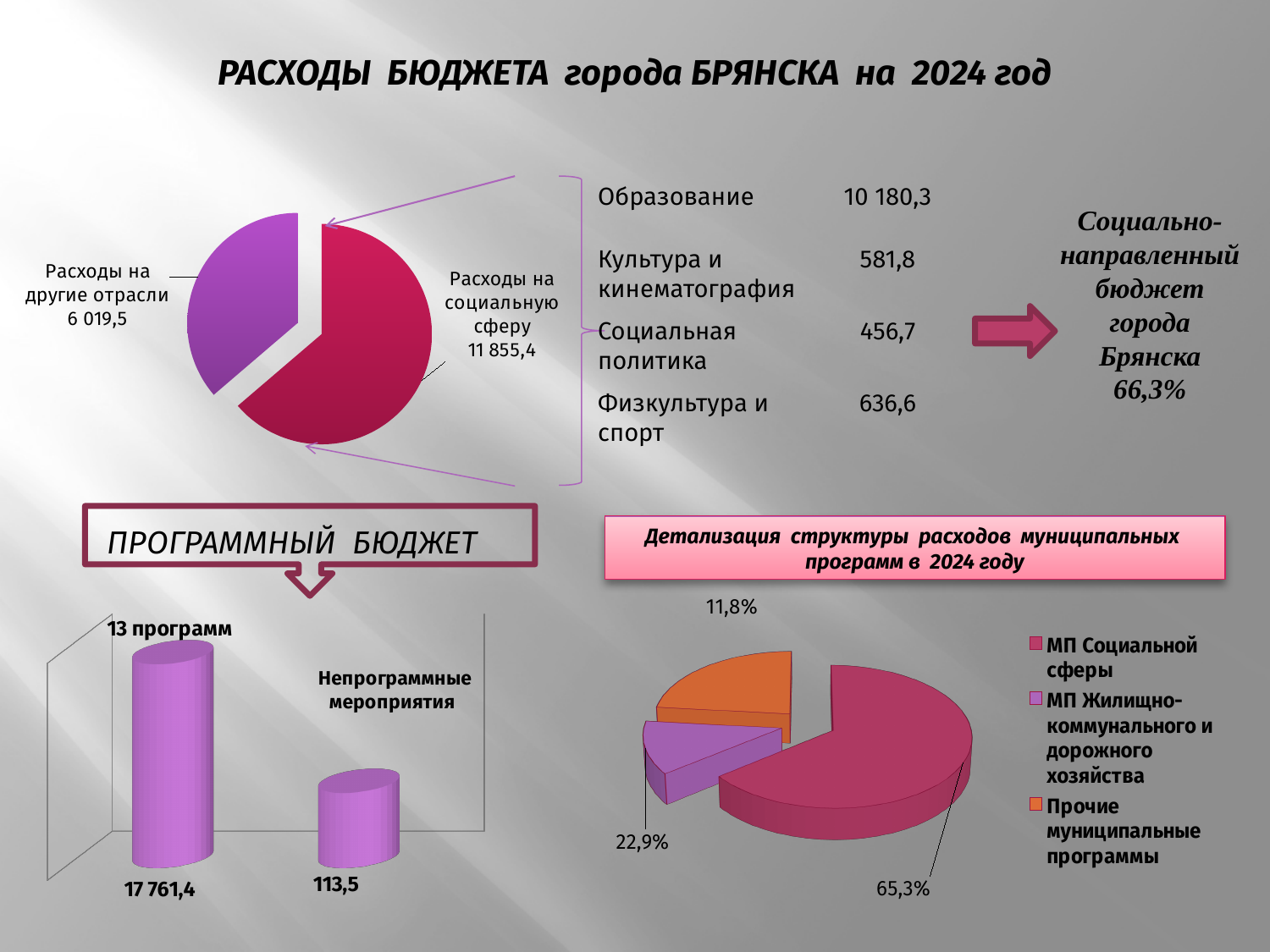

# РАСХОДЫ  БЮДЖЕТА  города БРЯНСКА  на  2024 год

### Chart

| Category |  |
|---|---|
| Расходы на соц.сферу | 175954.6 |
| Расходы на другие отрасли | 100163.6 |
| Образование | 10 180,3 |
| --- | --- |
| Культура и кинематография | 581,8 |
| Социальная политика | 456,7 |
| Физкультура и спорт | 636,6 |
Социально-направленный
бюджет города Брянска
66,3%

ПРОГРАММНЫЙ  БЮДЖЕТ
Детализация  структуры  расходов  муниципальных  программ в  2024 году

[unsupported chart]

[unsupported chart]